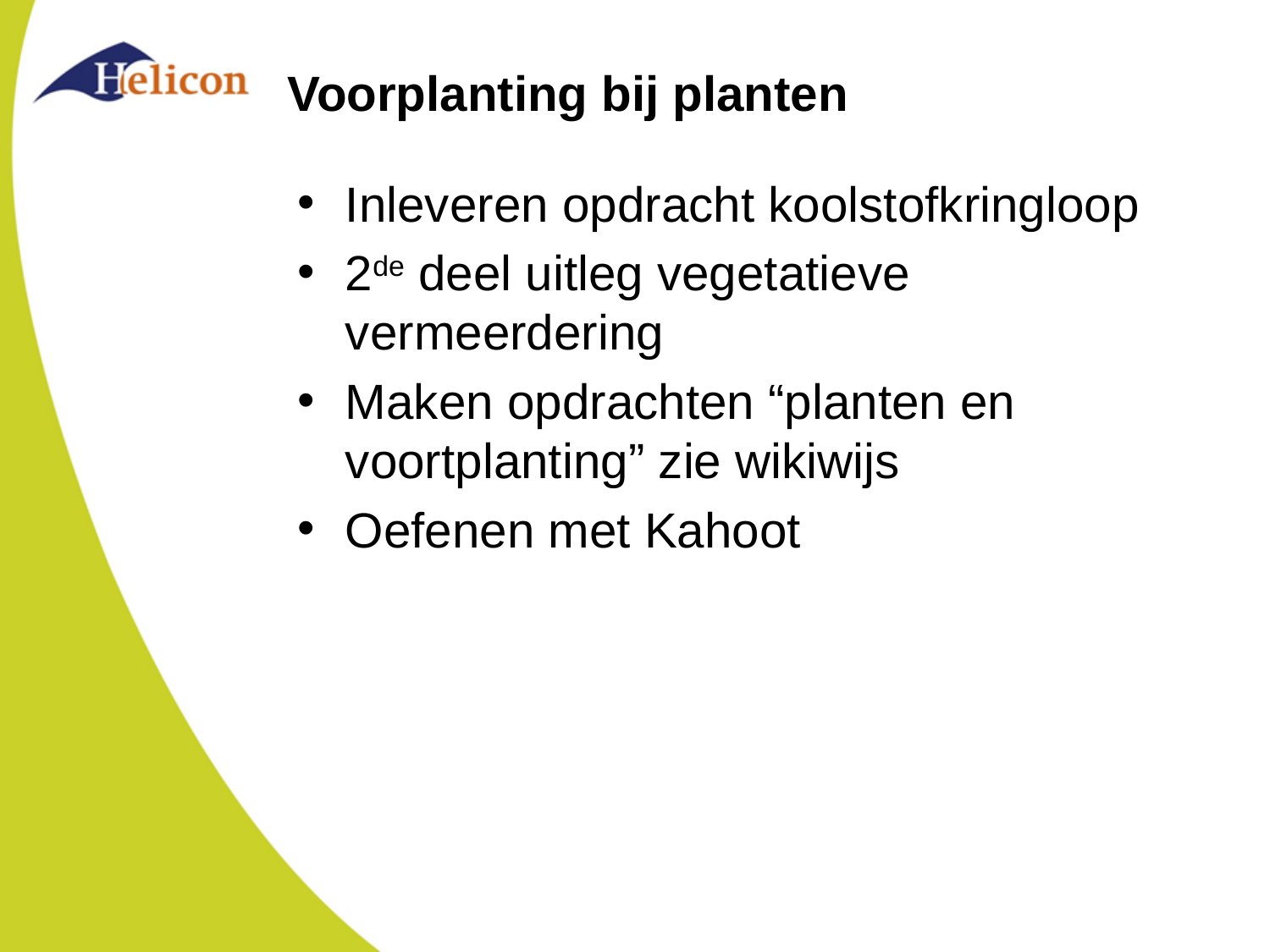

# Voorplanting bij planten
Inleveren opdracht koolstofkringloop
2de deel uitleg vegetatieve vermeerdering
Maken opdrachten “planten en voortplanting” zie wikiwijs
Oefenen met Kahoot